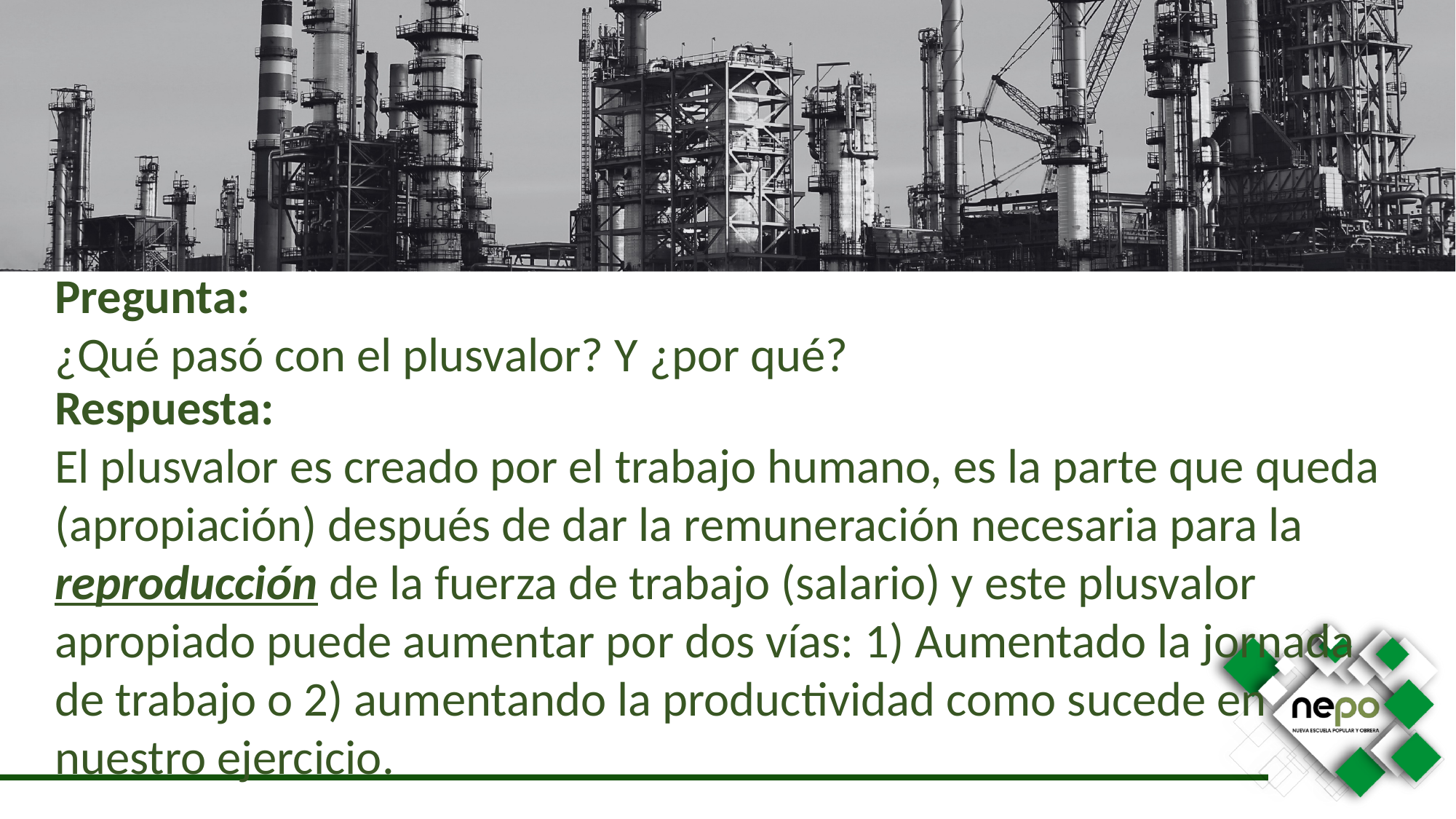

Pregunta:
¿Qué pasó con el plusvalor? Y ¿por qué?
Respuesta:
El plusvalor es creado por el trabajo humano, es la parte que queda (apropiación) después de dar la remuneración necesaria para la reproducción de la fuerza de trabajo (salario) y este plusvalor apropiado puede aumentar por dos vías: 1) Aumentado la jornada de trabajo o 2) aumentando la productividad como sucede en nuestro ejercicio.